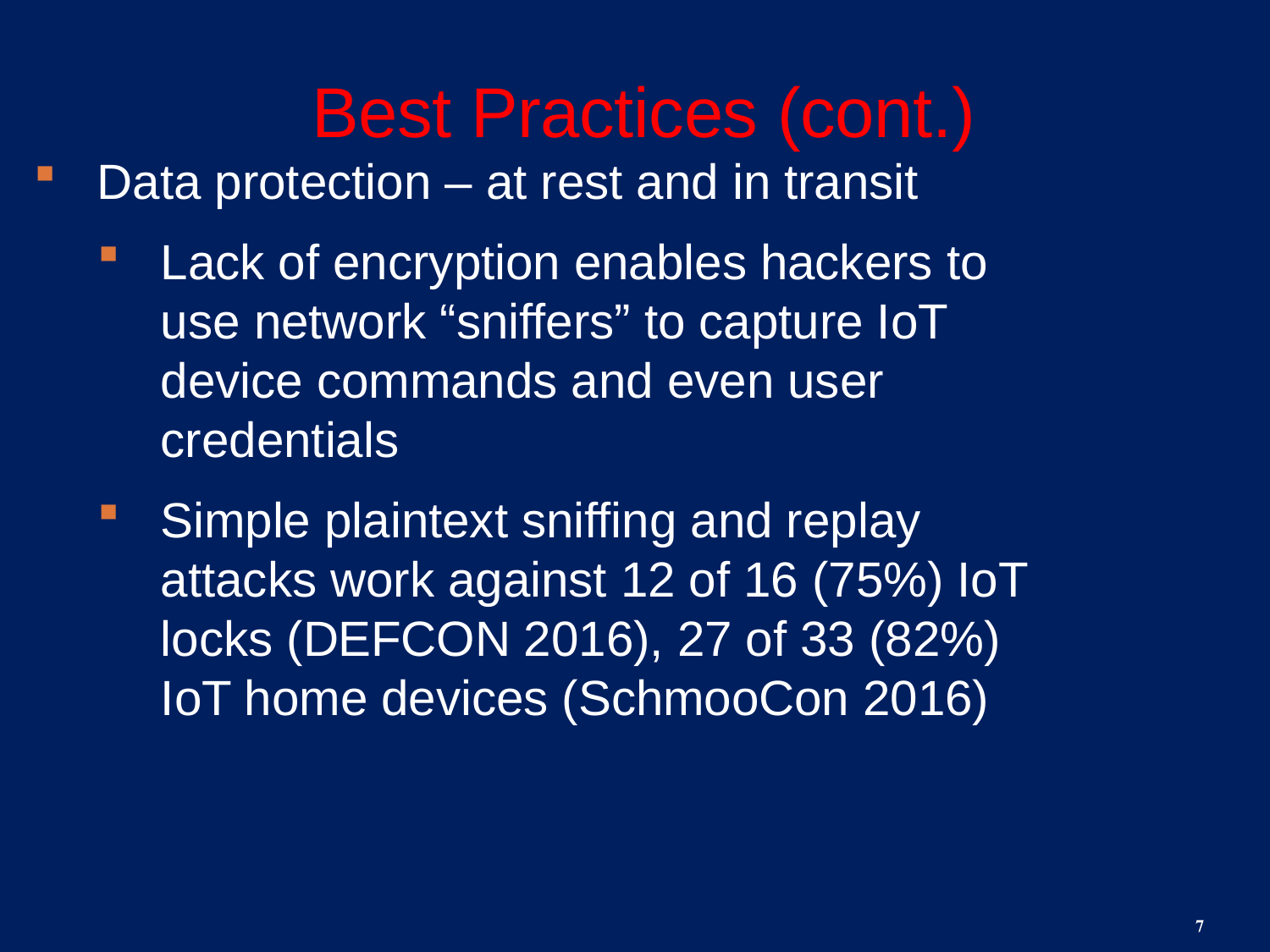

# Best Practices (cont.)
Data protection – at rest and in transit
Lack of encryption enables hackers to use network “sniffers” to capture IoT device commands and even user credentials
Simple plaintext sniffing and replay attacks work against 12 of 16 (75%) IoT locks (DEFCON 2016), 27 of 33 (82%) IoT home devices (SchmooCon 2016)